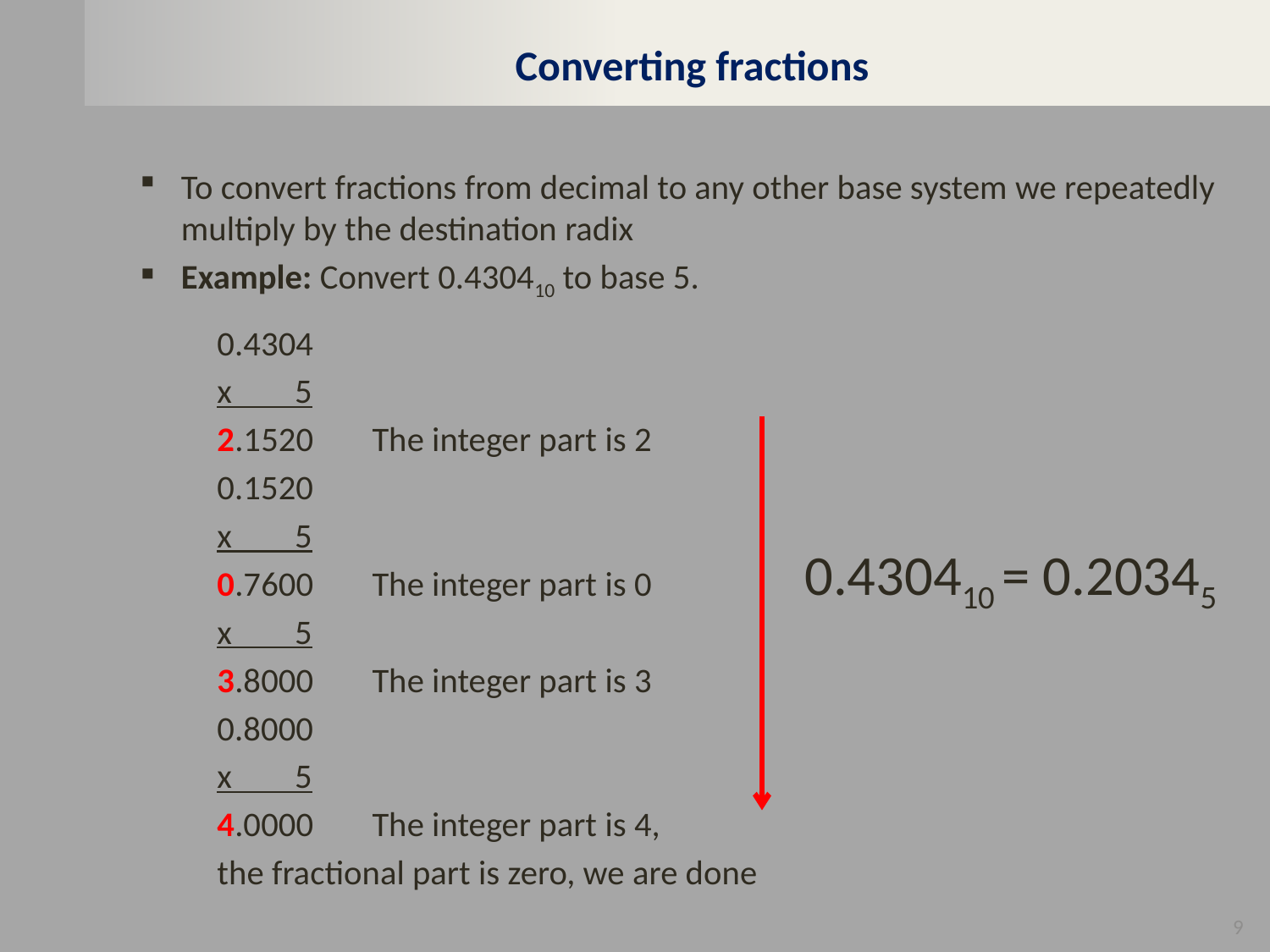

# Converting fractions
To convert fractions from decimal to any other base system we repeatedly multiply by the destination radix
Example: Convert 0.430410 to base 5.
	0.4304
	x        5
	2.1520	The integer part is 2
	0.1520
	x        5
	0.7600	The integer part is 0
	x        5
	3.8000	The integer part is 3
	0.8000
	x        5
	4.0000	The integer part is 4,
		the fractional part is zero, we are done
0.430410 = 0.20345